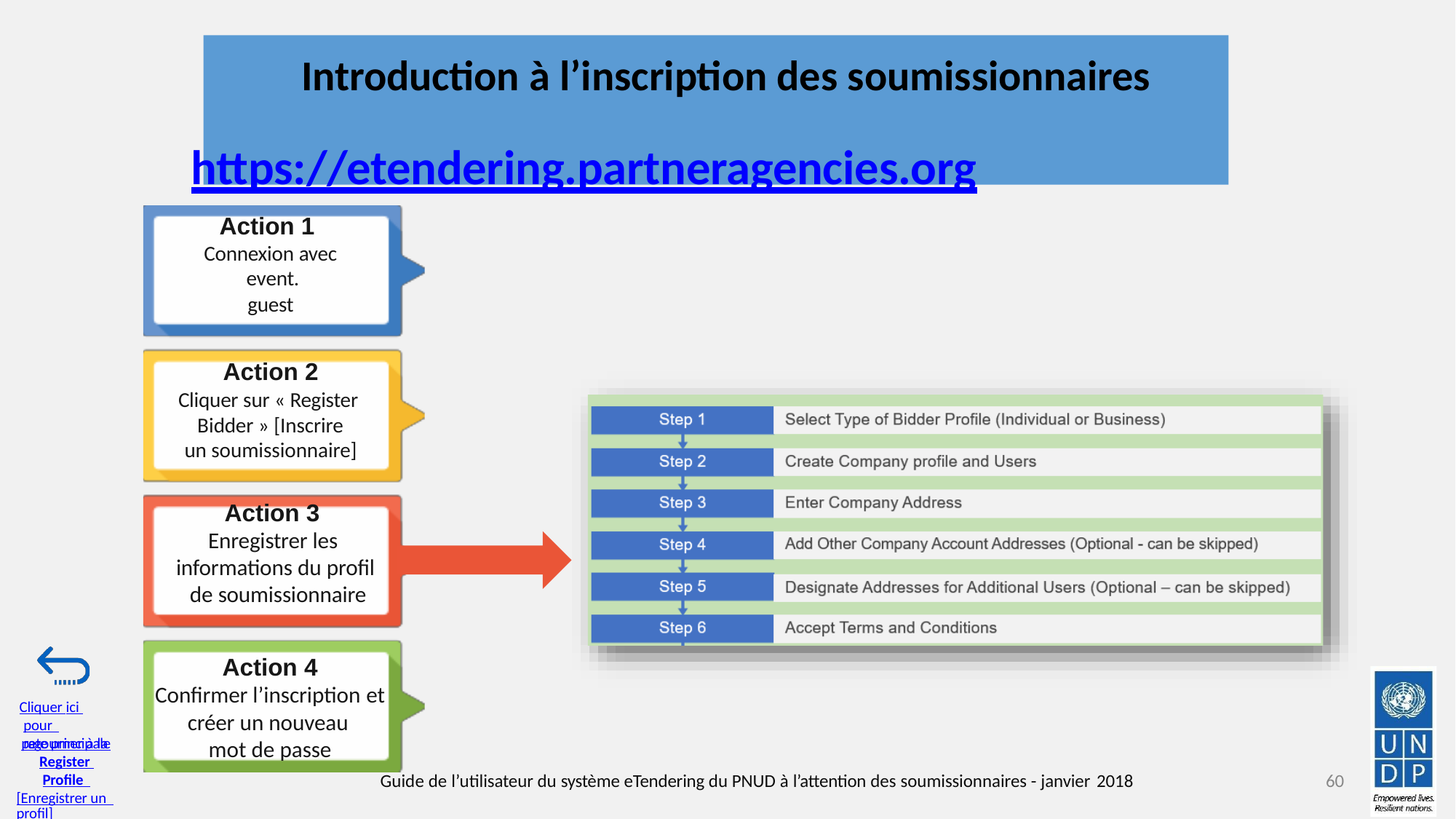

# Introduction à l’inscription des soumissionnaires

Action 1  Connexion avec  event.
guest

Action 2
Cliquer sur « Register  Bidder » [Inscrire
un soumissionnaire]

Action 3  Enregistrer les  informations du profil  de soumissionnaire
https://etendering.partneragencies.org

Action 4
Confirmer l’inscription et
créer un nouveau

Cliquer ici pour  retourner à la
page principale
Register Profile  [Enregistrer un  profil]
mot de passe
Guide de l’utilisateur du système eTendering du PNUD à l’attention des soumissionnaires - janvier 2018
60